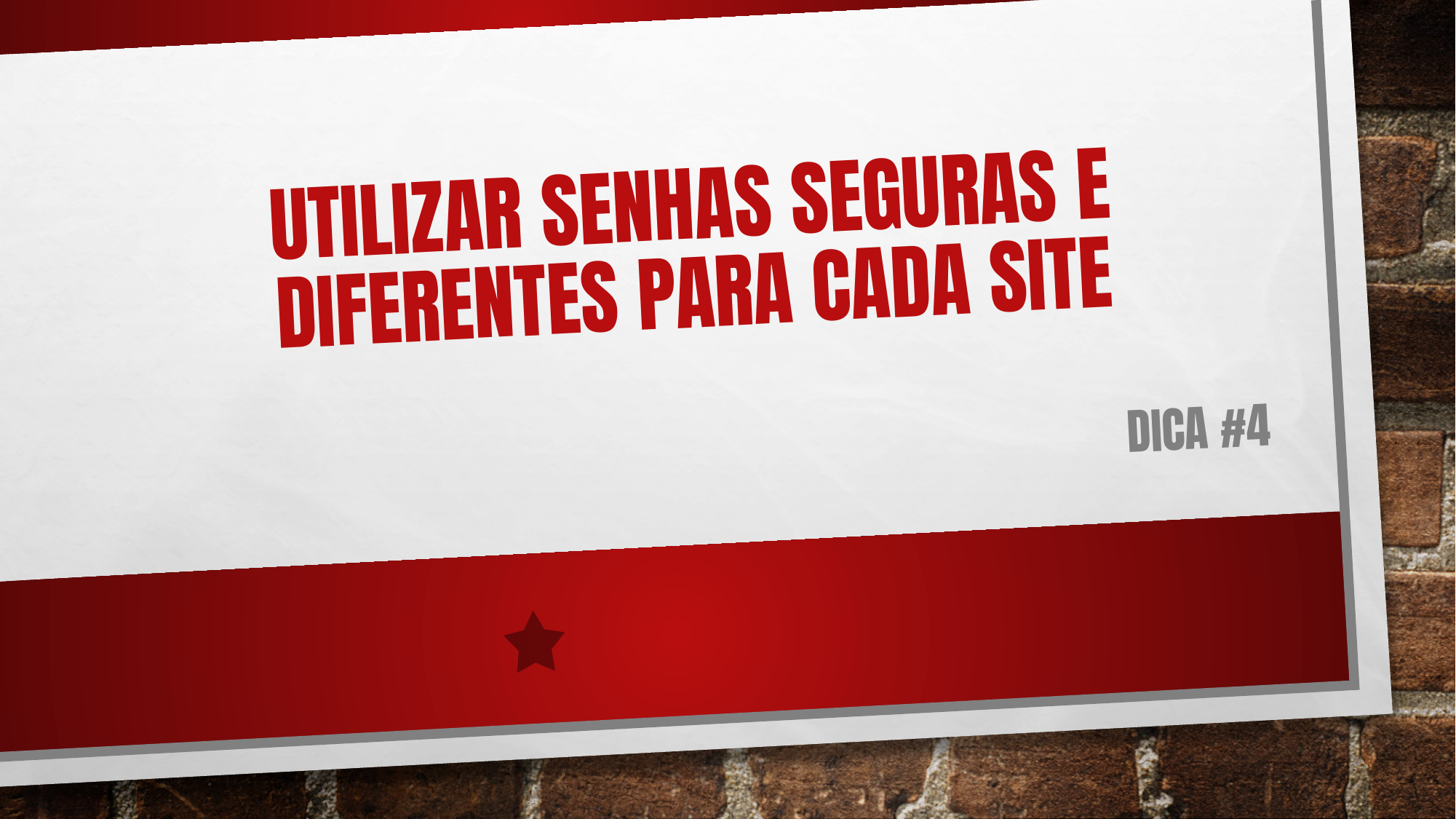

# Utilizar senhas seguras e diferentes para cada site
Dica #4